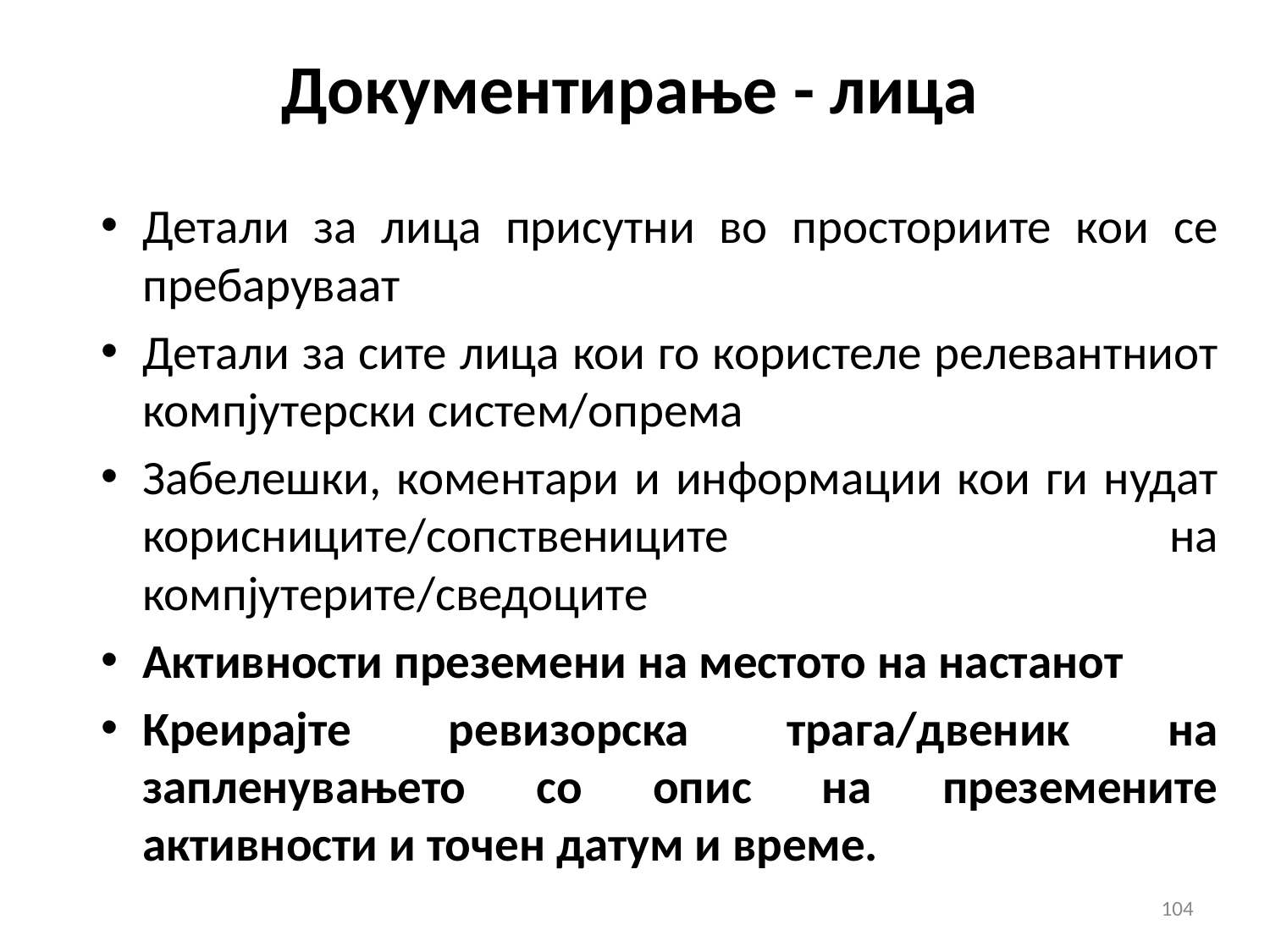

# Документирање - лица
Детали за лица присутни во просториите кои се пребаруваат
Детали за сите лица кои го користеле релевантниот компјутерски систем/опрема
Забелешки, коментари и информации кои ги нудат корисниците/сопствениците на компјутерите/сведоците
Активности преземени на местото на настанот
Креирајте ревизорска трага/двеник на запленувањето со опис на преземените активности и точен датум и време.
104